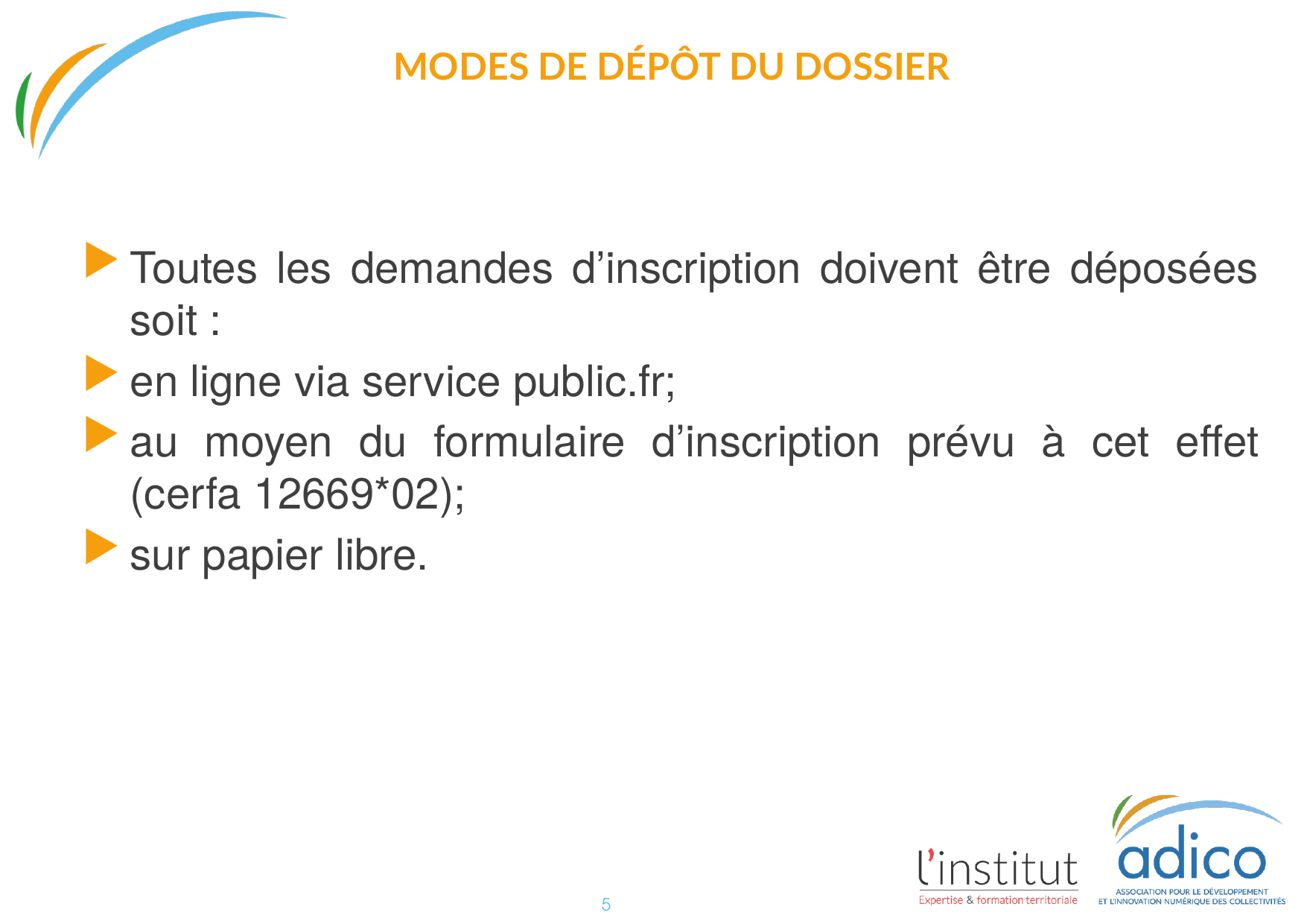

# MODES DE DÉPÔT DU DOSSIER

Toutes les demandes d’inscription doivent être déposées soit :
en ligne via service public.fr;
au moyen du formulaire d’inscription prévu à cet effet (cerfa 12669*02);
sur papier libre.